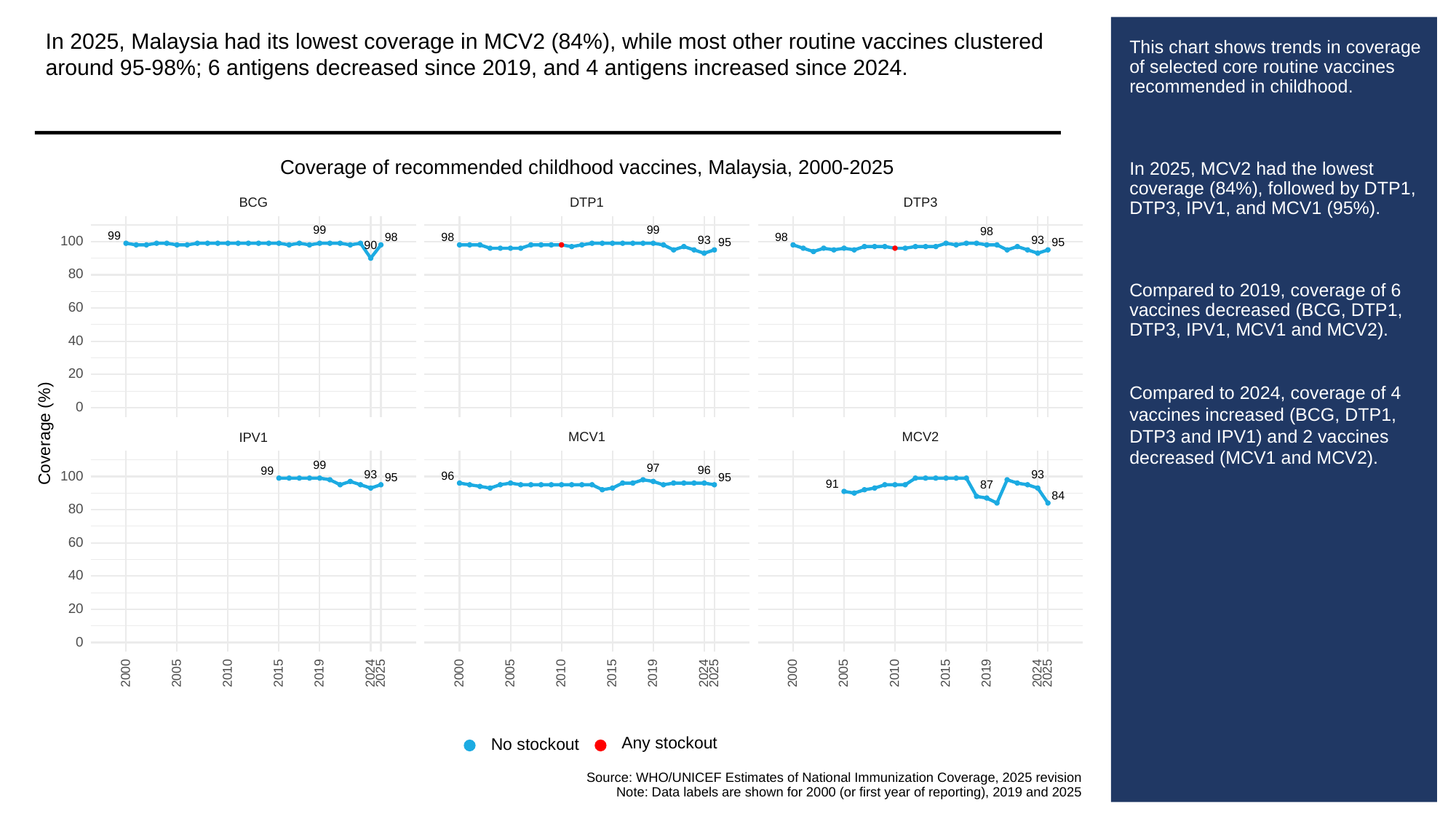

In 2025, Malaysia had its lowest coverage in MCV2 (84%), while most other routine vaccines clustered around 95-98%; 6 antigens decreased since 2019, and 4 antigens increased since 2024.
# This chart shows trends in coverage of selected core routine vaccines recommended in childhood.

In 2025, MCV2 had the lowest coverage (84%), followed by DTP1, DTP3, IPV1, and MCV1 (95%).

Compared to 2019, coverage of 6 vaccines decreased (BCG, DTP1, DTP3, IPV1, MCV1 and MCV2).

Compared to 2024, coverage of 4 vaccines increased (BCG, DTP1, DTP3 and IPV1) and 2 vaccines decreased (MCV1 and MCV2).

Coverage of recommended childhood vaccines, Malaysia, 2000-2025
BCG
DTP3
DTP1

99
99
98
99
98
98
98
93
93
100
95
95

90

80

60

40

20

0

Coverage (%)
MCV1
MCV2
IPV1

99
97
96
99
93
93
100
96
95
95

91

87

84

80

60

40

20

0

2000
2005
2010
2015
2019
2024
2025
2000
2005
2010
2015
2019
2024
2025
2000
2005
2010
2015
2019
2024
2025
Any stockout
No stockout

Source: WHO/UNICEF Estimates of National Immunization Coverage, 2025 revision
Note: Data labels are shown for 2000 (or first year of reporting), 2019 and 2025